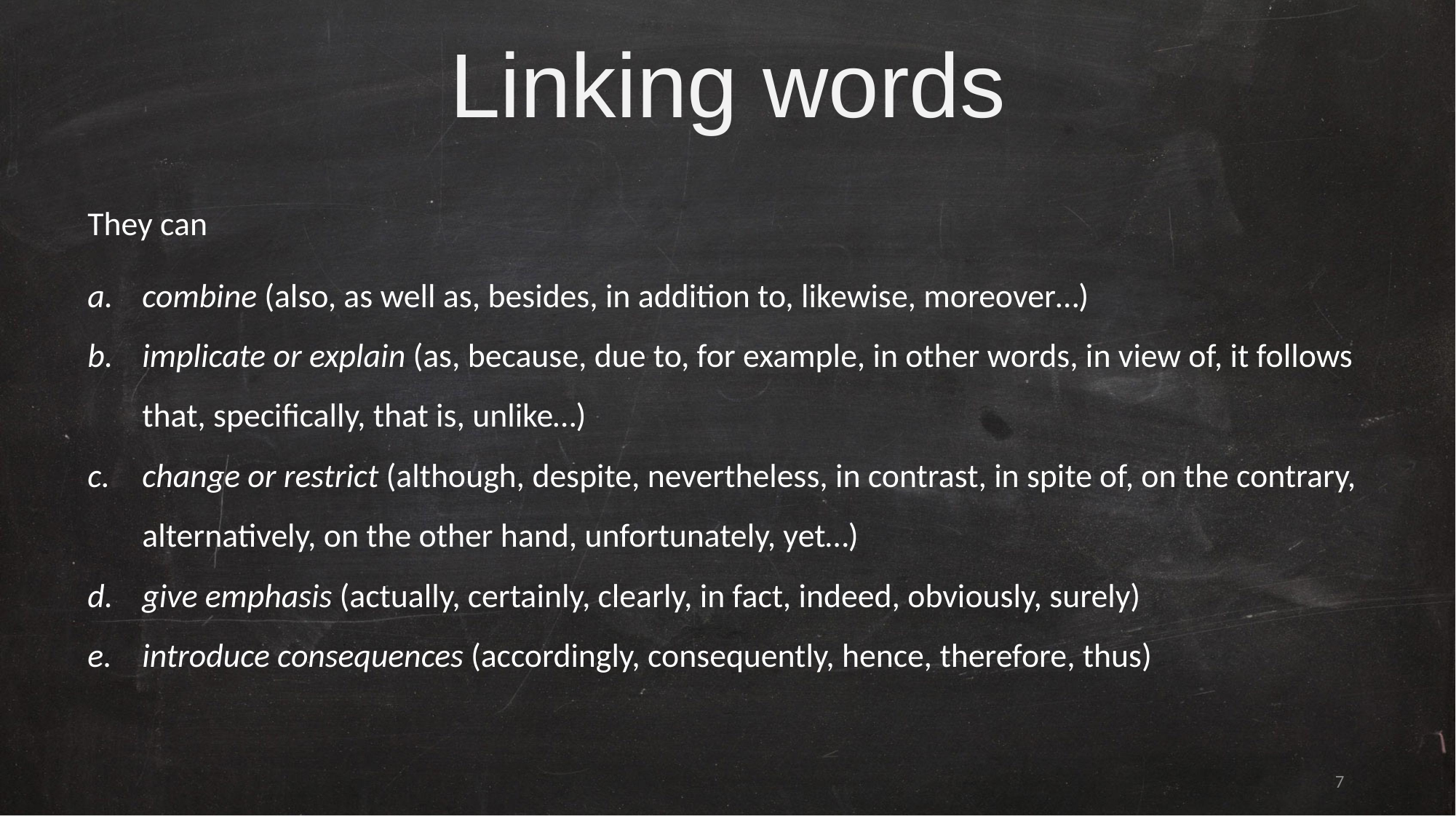

# Linking words
They can
combine (also, as well as, besides, in addition to, likewise, moreover…)
implicate or explain (as, because, due to, for example, in other words, in view of, it follows that, specifically, that is, unlike…)
change or restrict (although, despite, nevertheless, in contrast, in spite of, on the contrary, alternatively, on the other hand, unfortunately, yet…)
give emphasis (actually, certainly, clearly, in fact, indeed, obviously, surely)
introduce consequences (accordingly, consequently, hence, therefore, thus)
7